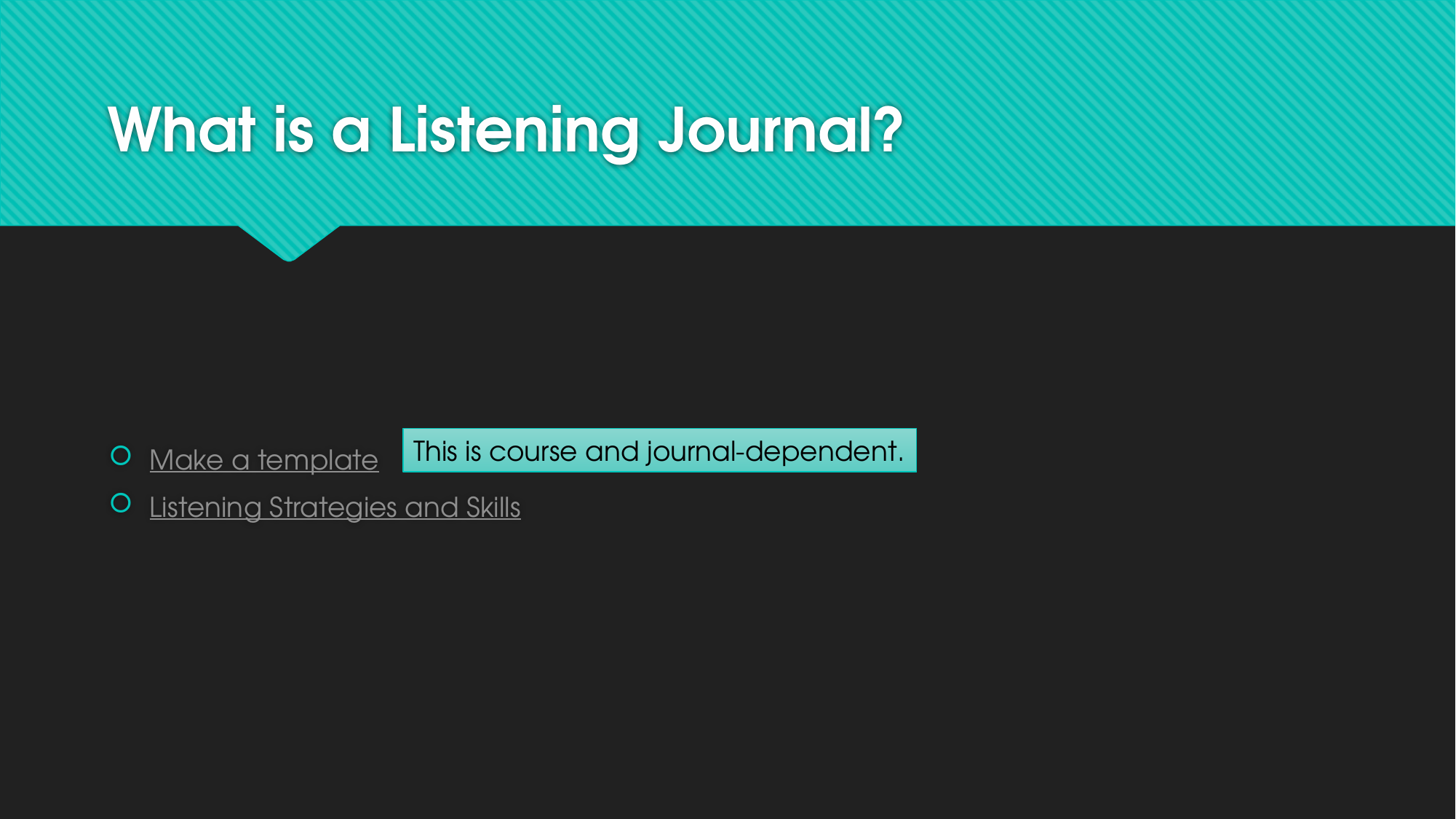

# What is a Listening Journal?
Make a template
Listening Strategies and Skills
This is course and journal-dependent.